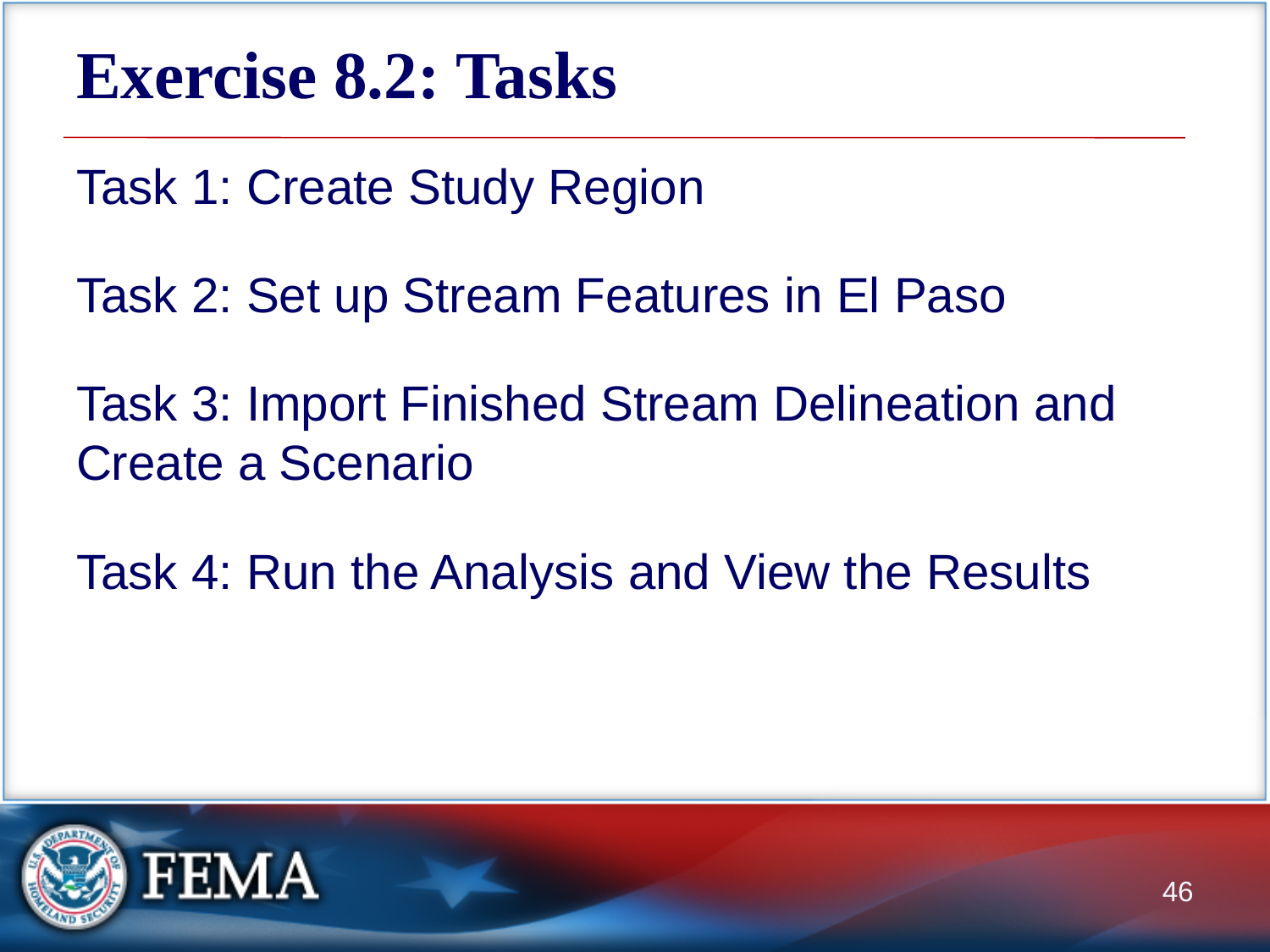

# Exercise 8.2: Tasks
Task 1: Create Study Region
Task 2: Set up Stream Features in El Paso
Task 3: Import Finished Stream Delineation and Create a Scenario
Task 4: Run the Analysis and View the Results
46